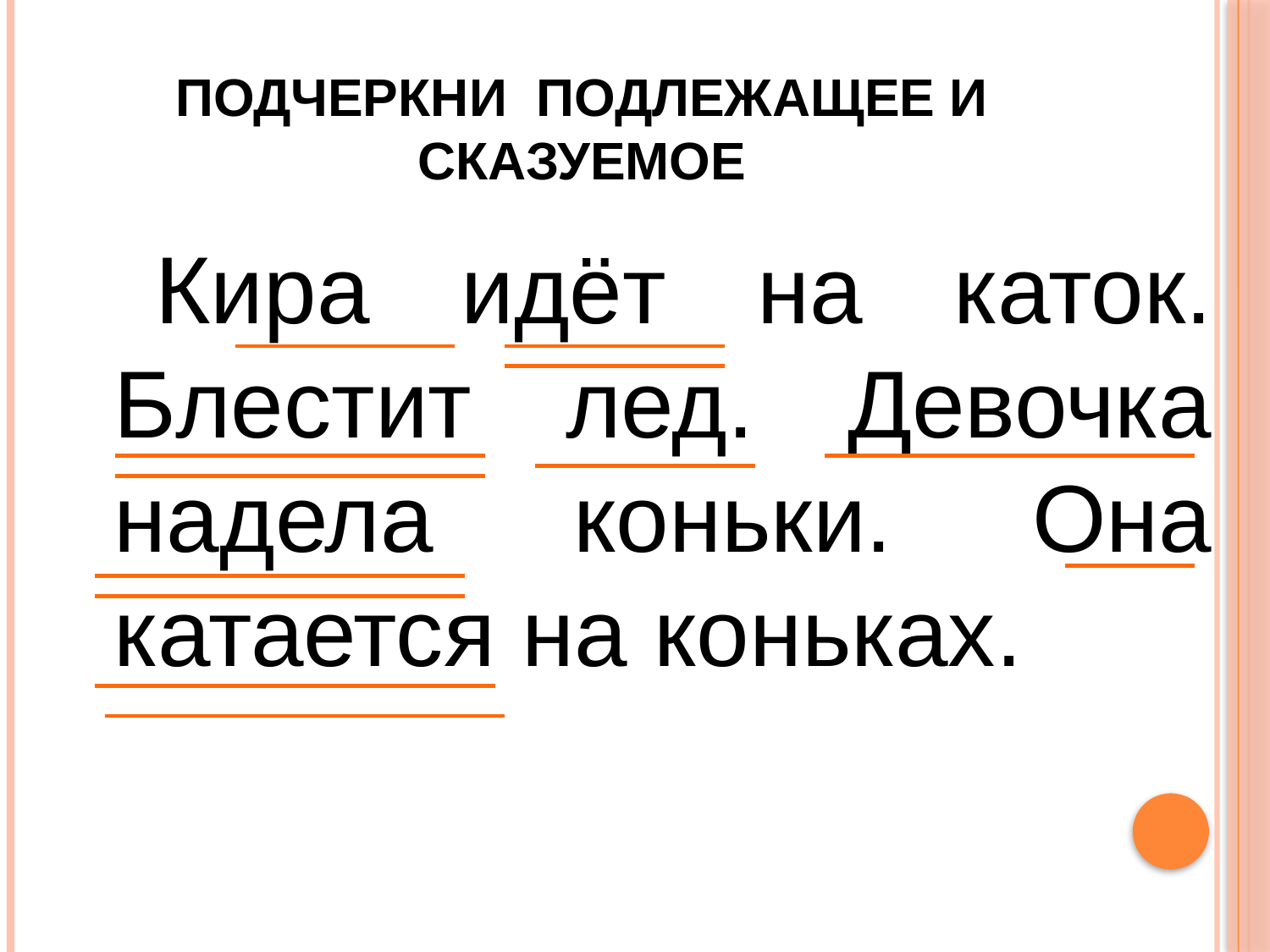

# Подчеркни  подлежащее и сказуемое
   Кира идёт на каток. Блестит лед. Девочка надела коньки. Она катается на коньках.